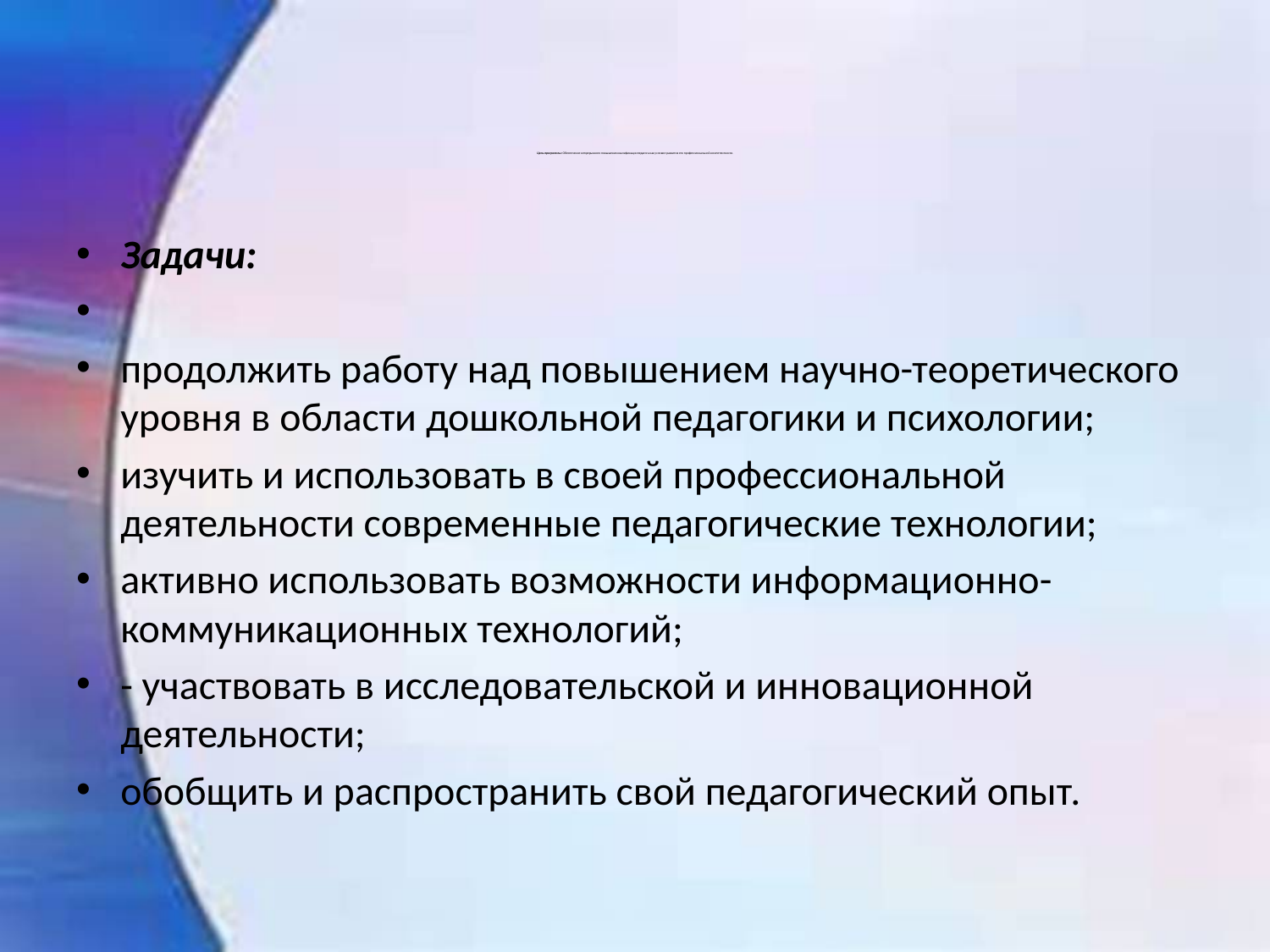

# Цель программы: Обеспечение непрерывного повышения квалификации педагога как условие развития его профессиональной компетентности.
Задачи:

продолжить работу над повышением научно-теоретического уровня в области дошкольной педагогики и психологии;
изучить и использовать в своей профессиональной деятельности современные педагогические технологии;
активно использовать возможности информационно-коммуникационных технологий;
- участвовать в исследовательской и инновационной деятельности;
обобщить и распространить свой педагогический опыт.